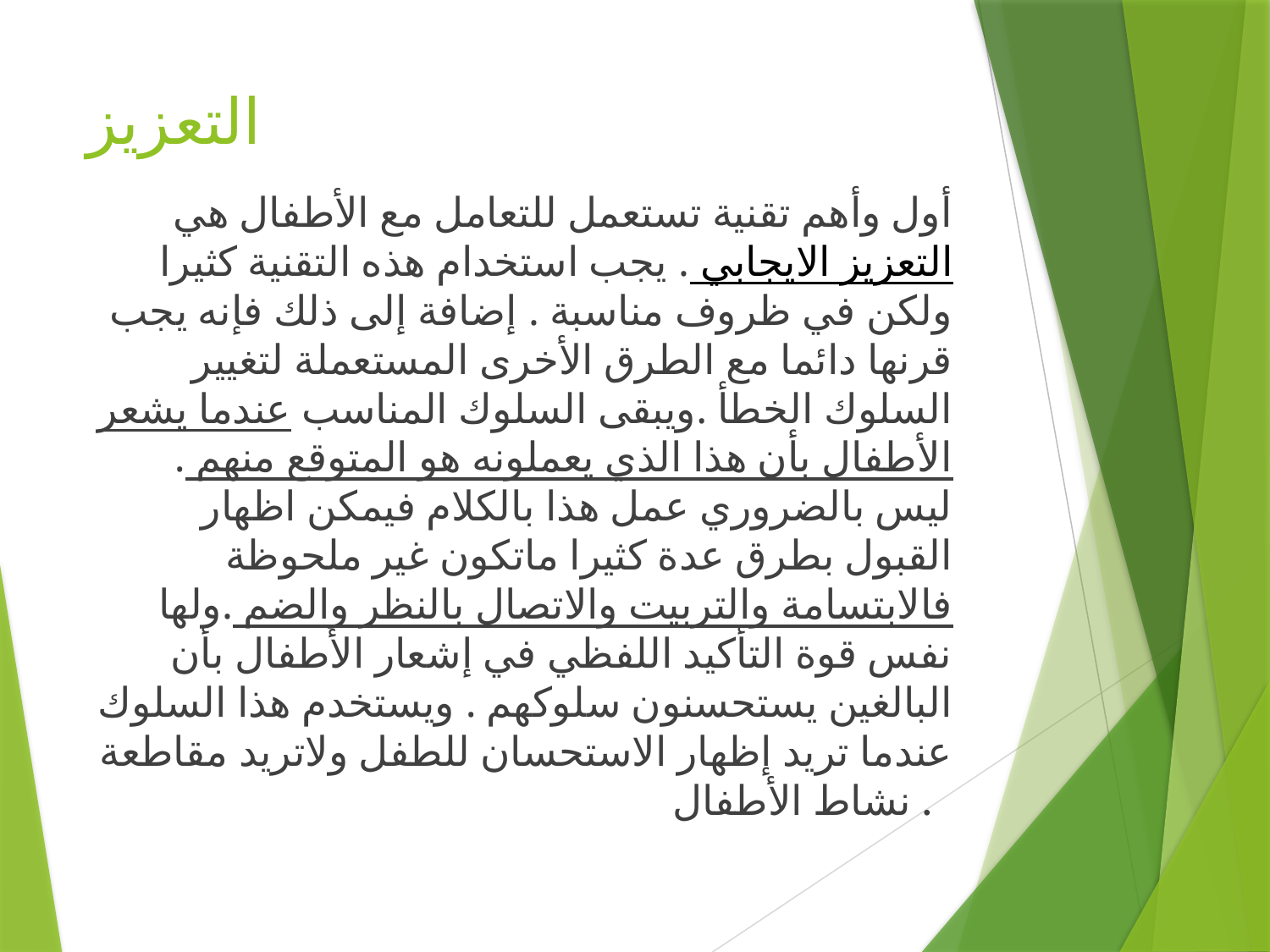

# التعزيز
أول وأهم تقنية تستعمل للتعامل مع الأطفال هي التعزيز الايجابي . يجب استخدام هذه التقنية كثيرا ولكن في ظروف مناسبة . إضافة إلى ذلك فإنه يجب قرنها دائما مع الطرق الأخرى المستعملة لتغيير السلوك الخطأ .ويبقى السلوك المناسب عندما يشعر الأطفال بأن هذا الذي يعملونه هو المتوقع منهم . ليس بالضروري عمل هذا بالكلام فيمكن اظهار القبول بطرق عدة كثيرا ماتكون غير ملحوظة فالابتسامة والتربيت والاتصال بالنظر والضم .ولها نفس قوة التأكيد اللفظي في إشعار الأطفال بأن البالغين يستحسنون سلوكهم . ويستخدم هذا السلوك عندما تريد إظهار الاستحسان للطفل ولاتريد مقاطعة نشاط الأطفال .